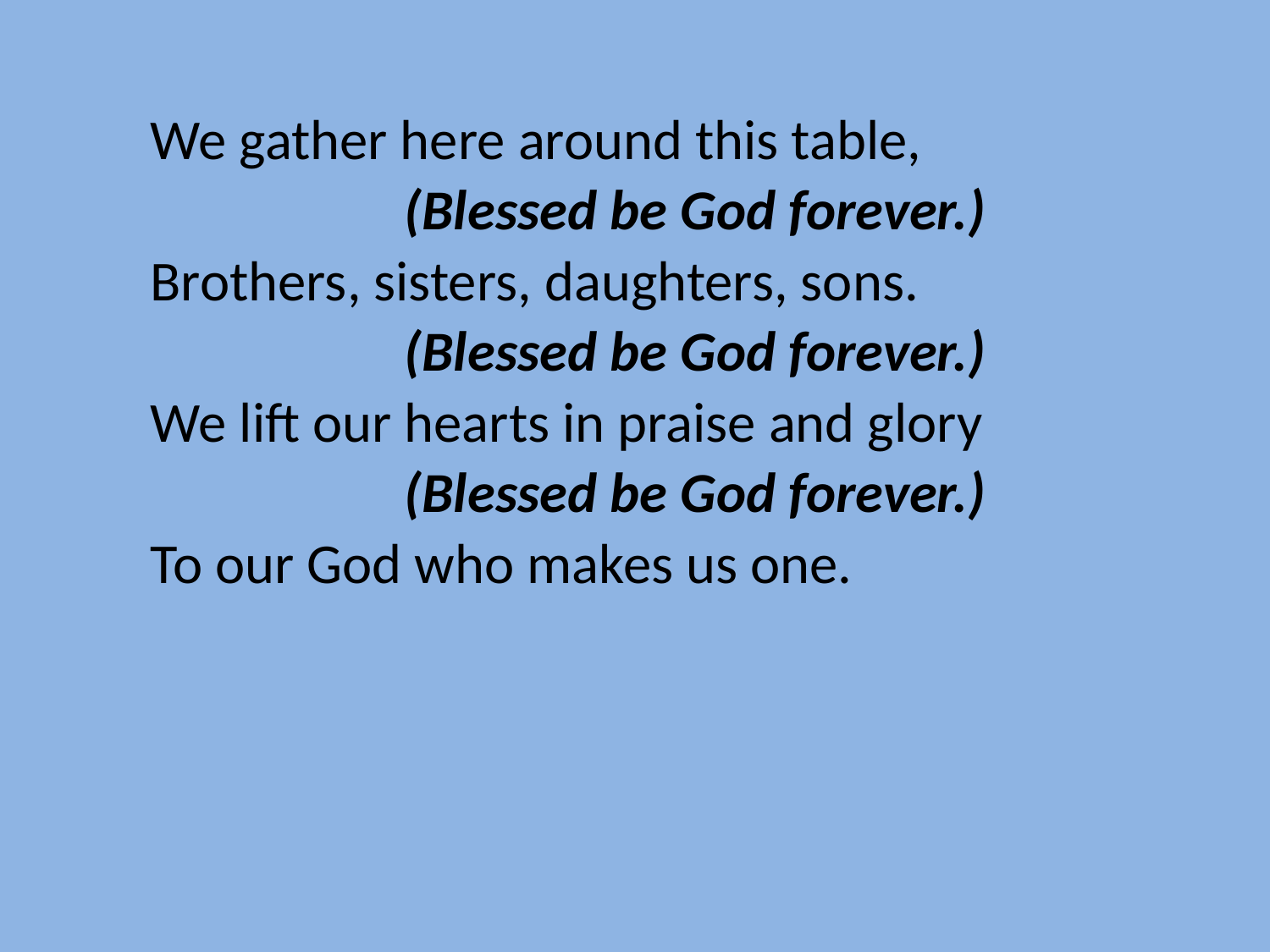

We gather here around this table,
		(Blessed be God forever.)
Brothers, sisters, daughters, sons.
		(Blessed be God forever.)
We lift our hearts in praise and glory
		(Blessed be God forever.)
To our God who makes us one.